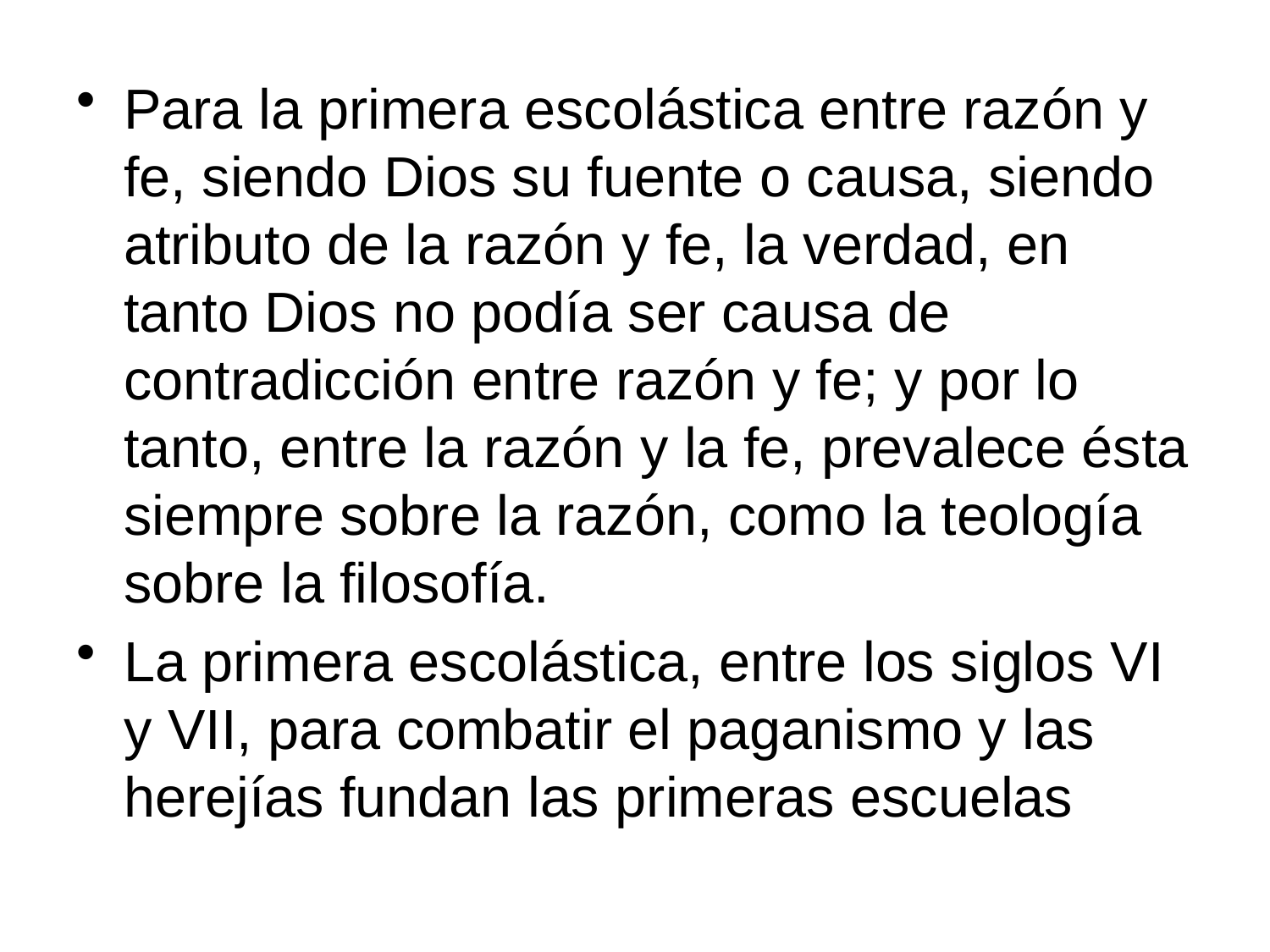

Para la primera escolástica entre razón y fe, siendo Dios su fuente o causa, siendo atributo de la razón y fe, la verdad, en tanto Dios no podía ser causa de contradicción entre razón y fe; y por lo tanto, entre la razón y la fe, prevalece ésta siempre sobre la razón, como la teología sobre la filosofía.
La primera escolástica, entre los siglos VI y VII, para combatir el paganismo y las herejías fundan las primeras escuelas